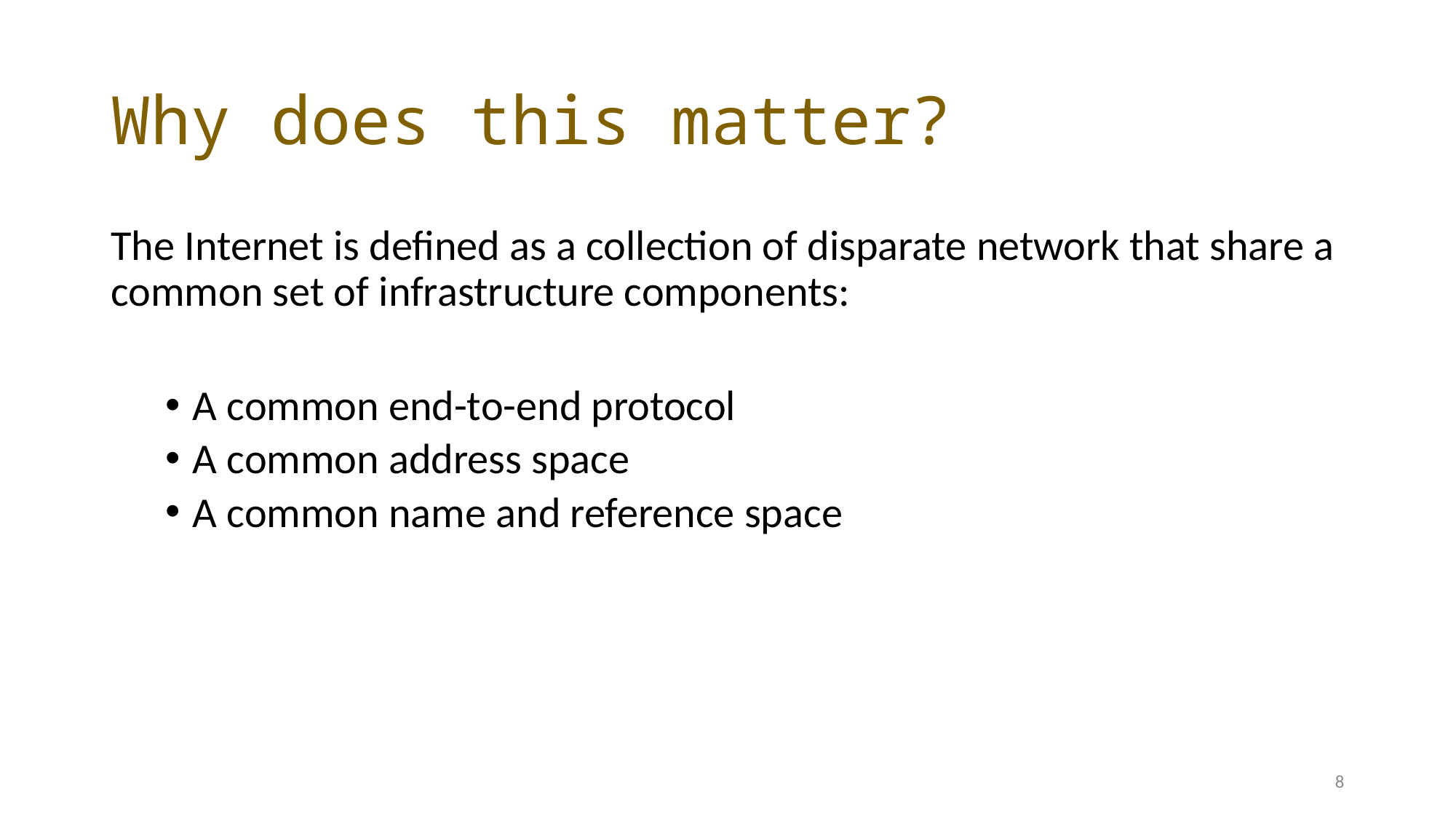

# Why does this matter?
The Internet is defined as a collection of disparate network that share a common set of infrastructure components:

A common end-to-end protocol
A common address space
A common name and reference space
8